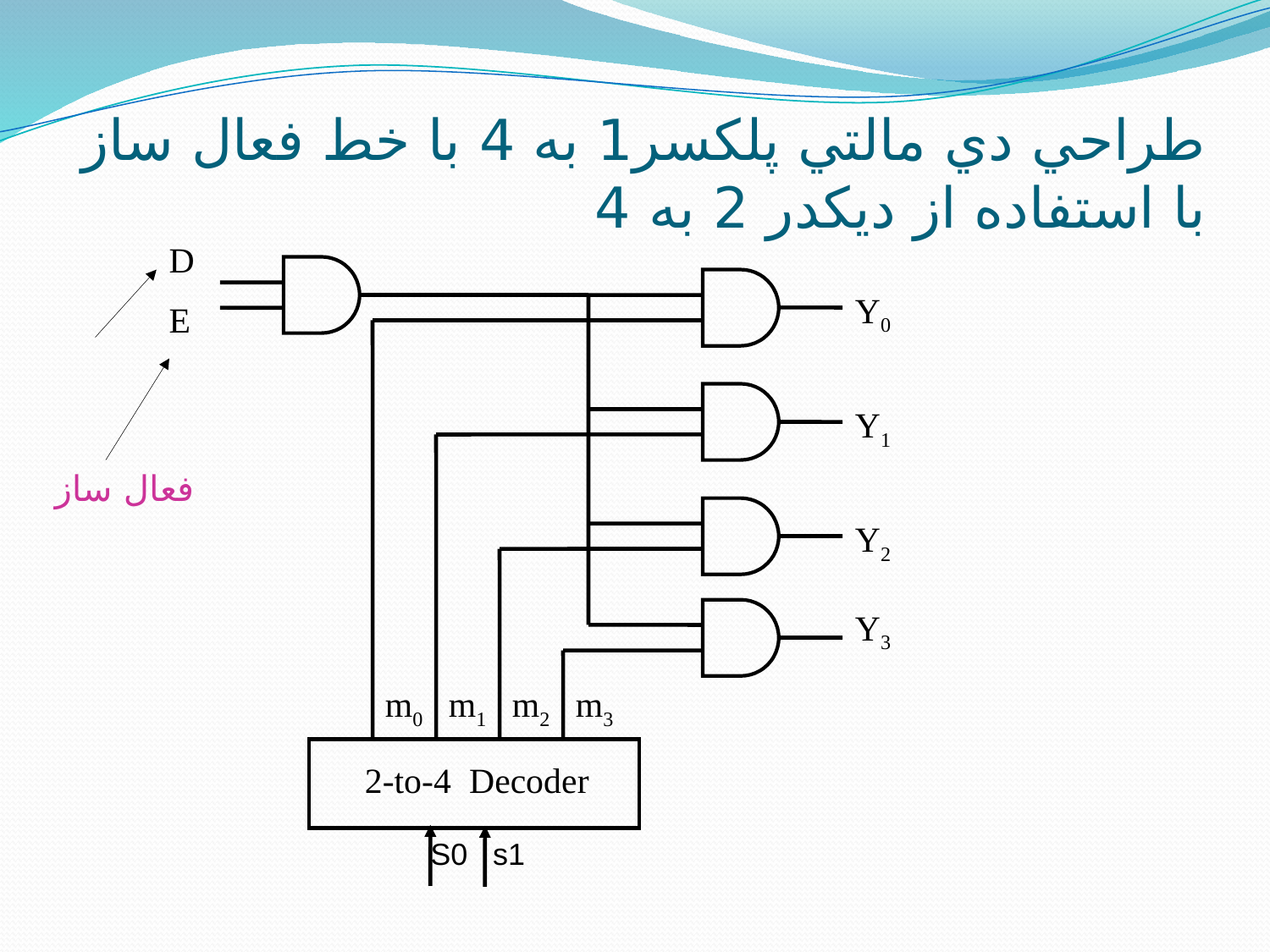

# طراحي دي مالتي پلكسر1 به 4 با خط فعال ساز با استفاده از ديکدر 2 به 4
D
E

Y0

Y1

فعال ساز

Y2

Y3

m0
m1
m2
m3

  2-to-4  Decoder

S0   s1